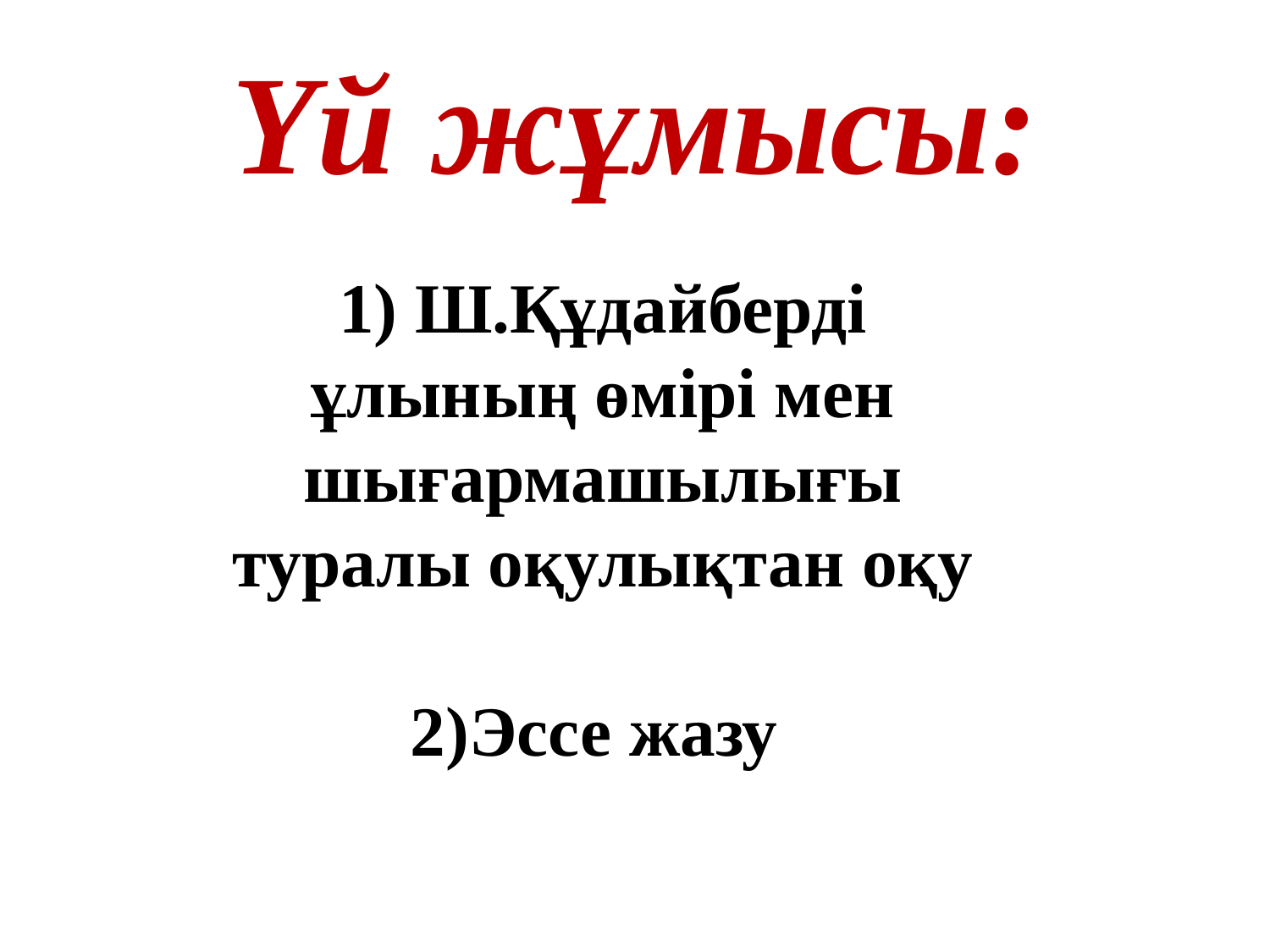

# Үй жұмысы:
1) Ш.Құдайберді ұлының өмірі мен шығармашылығы туралы оқулықтан оқу

2)Эссе жазу